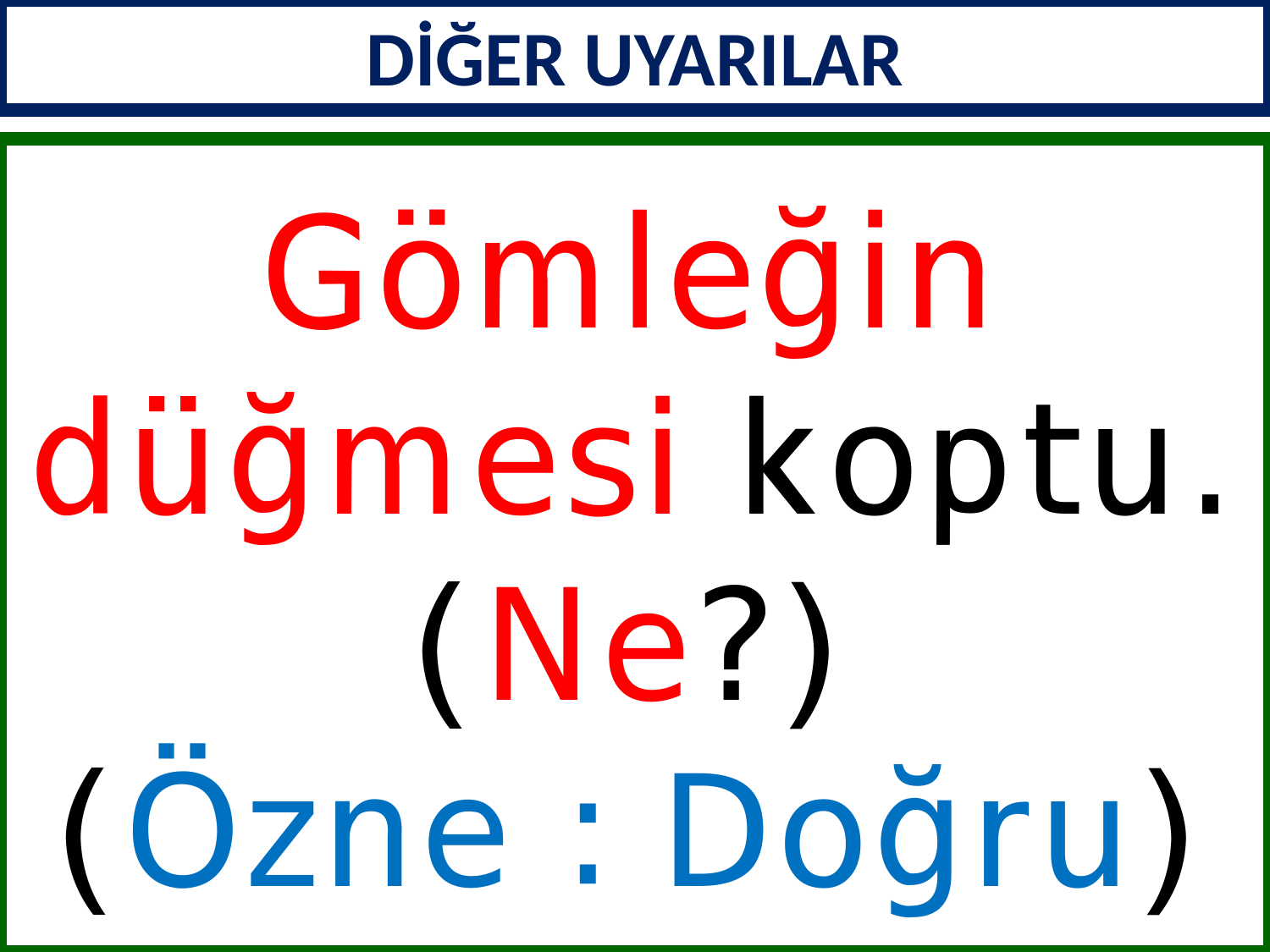

DİĞER UYARILAR
Gömleğin düğmesi koptu.
(Ne?)
(Özne : Doğru)